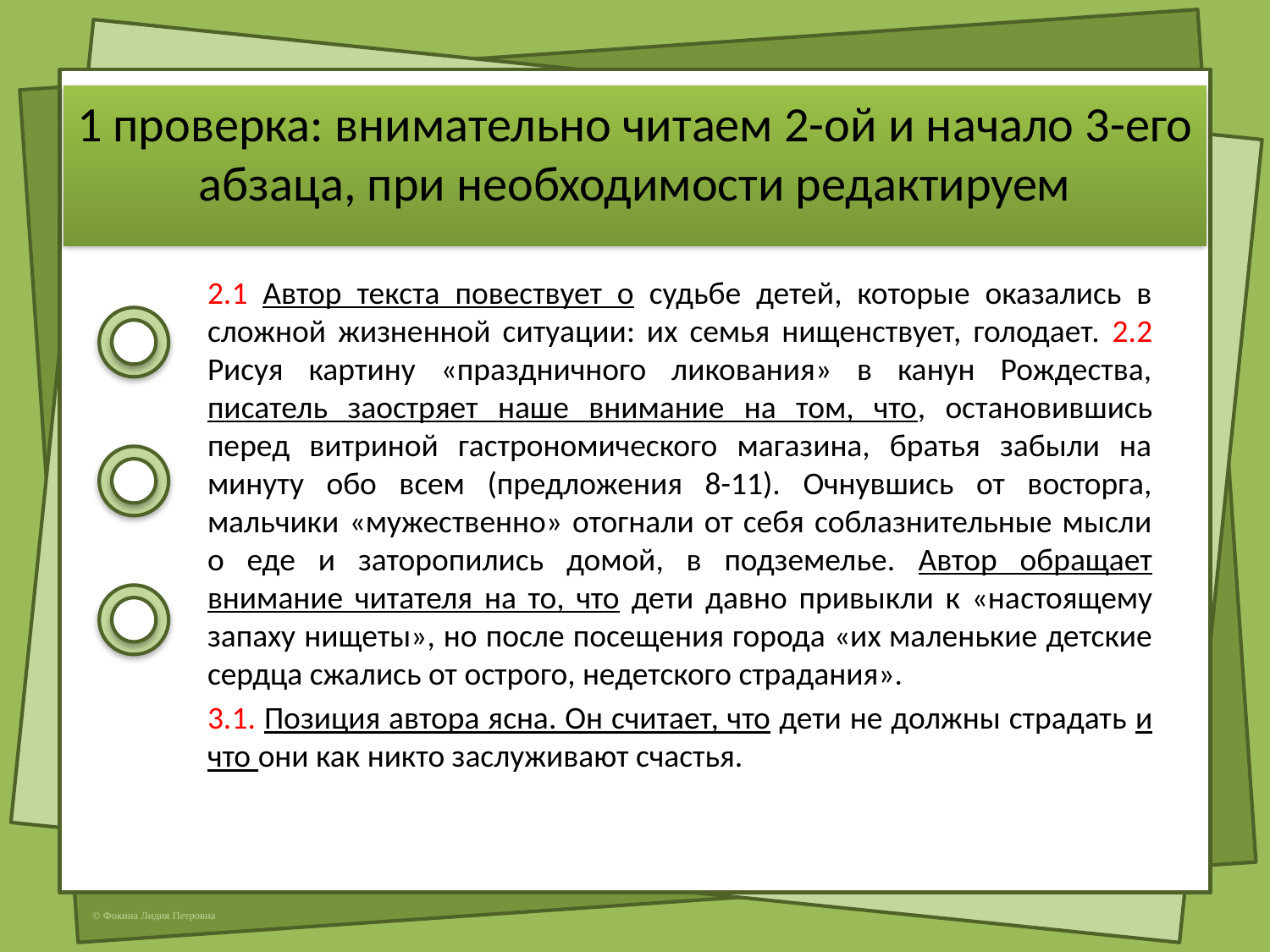

# 1 проверка: внимательно читаем 2-ой и начало 3-его абзаца, при необходимости редактируем
2.1 Автор текста повествует о судьбе детей, которые оказались в сложной жизненной ситуации: их семья нищенствует, голодает. 2.2 Рисуя картину «праздничного ликования» в канун Рождества, писатель заостряет наше внимание на том, что, остановившись перед витриной гастрономического магазина, братья забыли на минуту обо всем (предложения 8-11). Очнувшись от восторга, мальчики «мужественно» отогнали от себя соблазнительные мысли о еде и заторопились домой, в подземелье. Автор обращает внимание читателя на то, что дети давно привыкли к «на­стоящему запаху нищеты», но после посещения города «их маленькие детские сердца сжались от острого, недетского страдания».
3.1. Позиция автора ясна. Он считает, что дети не должны страдать и что они как никто заслуживают счастья.